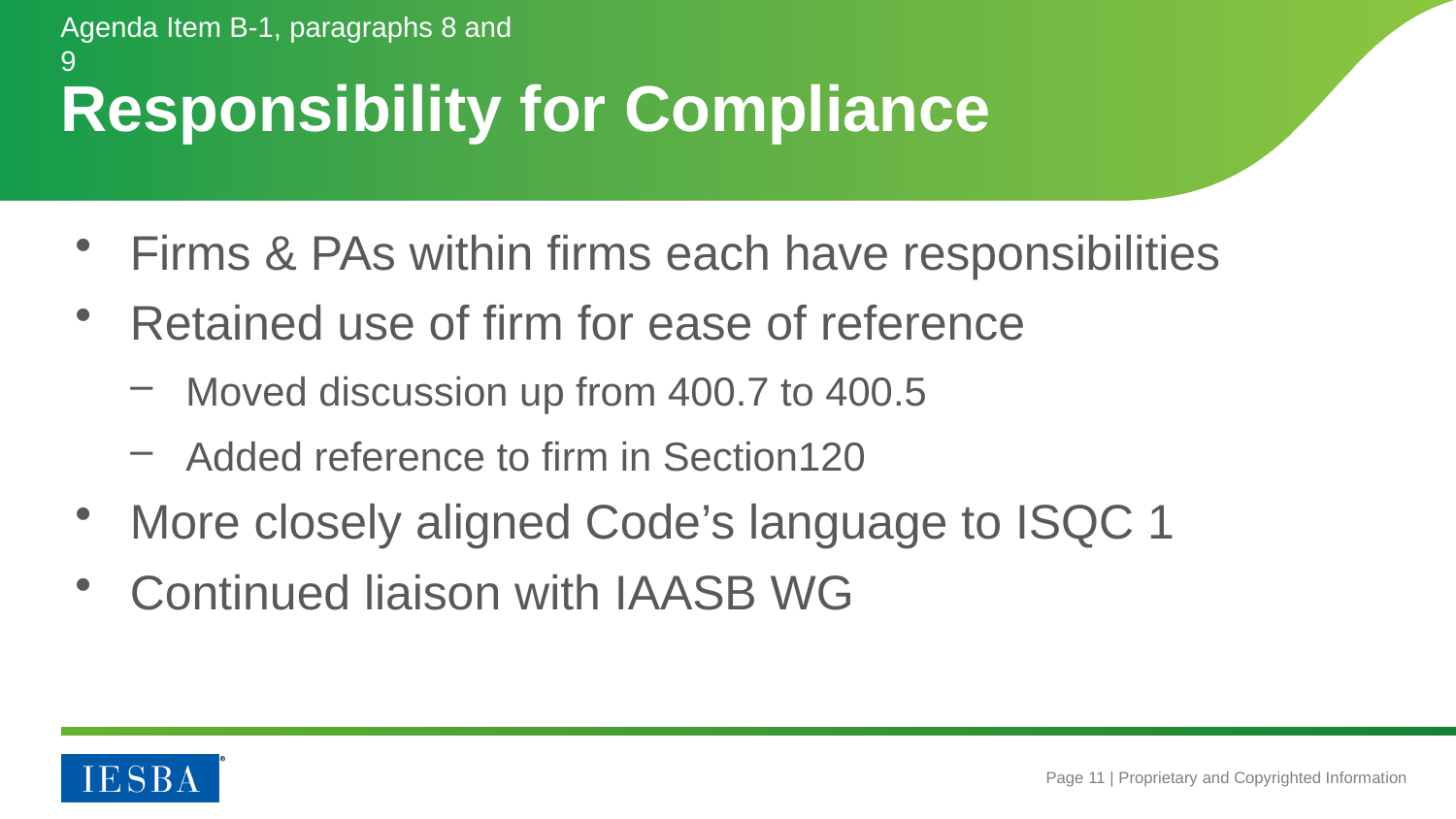

Agenda Item B-1, paragraphs 8 and 9
# Responsibility for Compliance
Firms & PAs within firms each have responsibilities
Retained use of firm for ease of reference
Moved discussion up from 400.7 to 400.5
Added reference to firm in Section120
More closely aligned Code’s language to ISQC 1
Continued liaison with IAASB WG